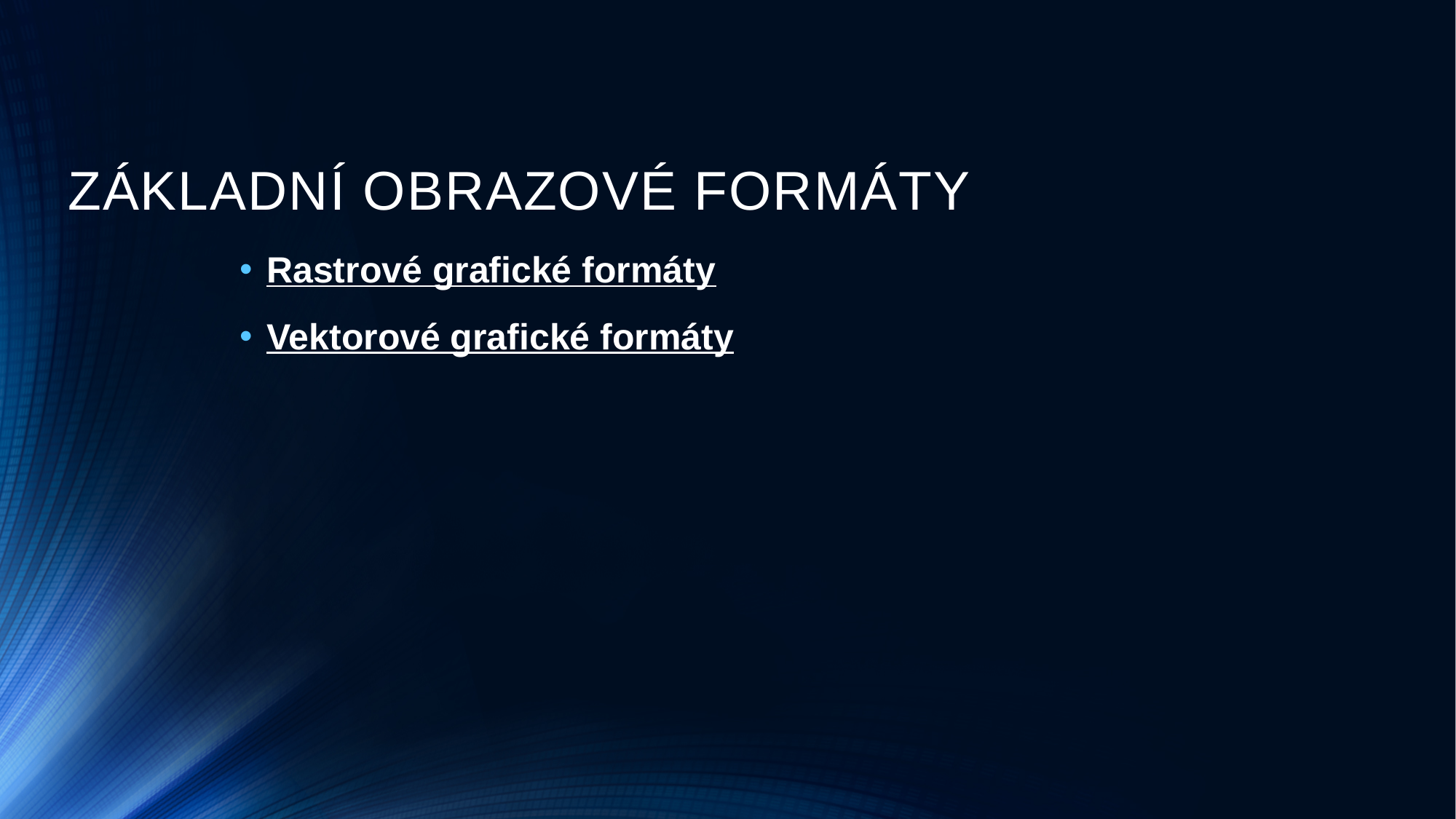

# ZÁKLADNÍ OBRAZOVÉ FORMÁTY
Rastrové grafické formáty
Vektorové grafické formáty